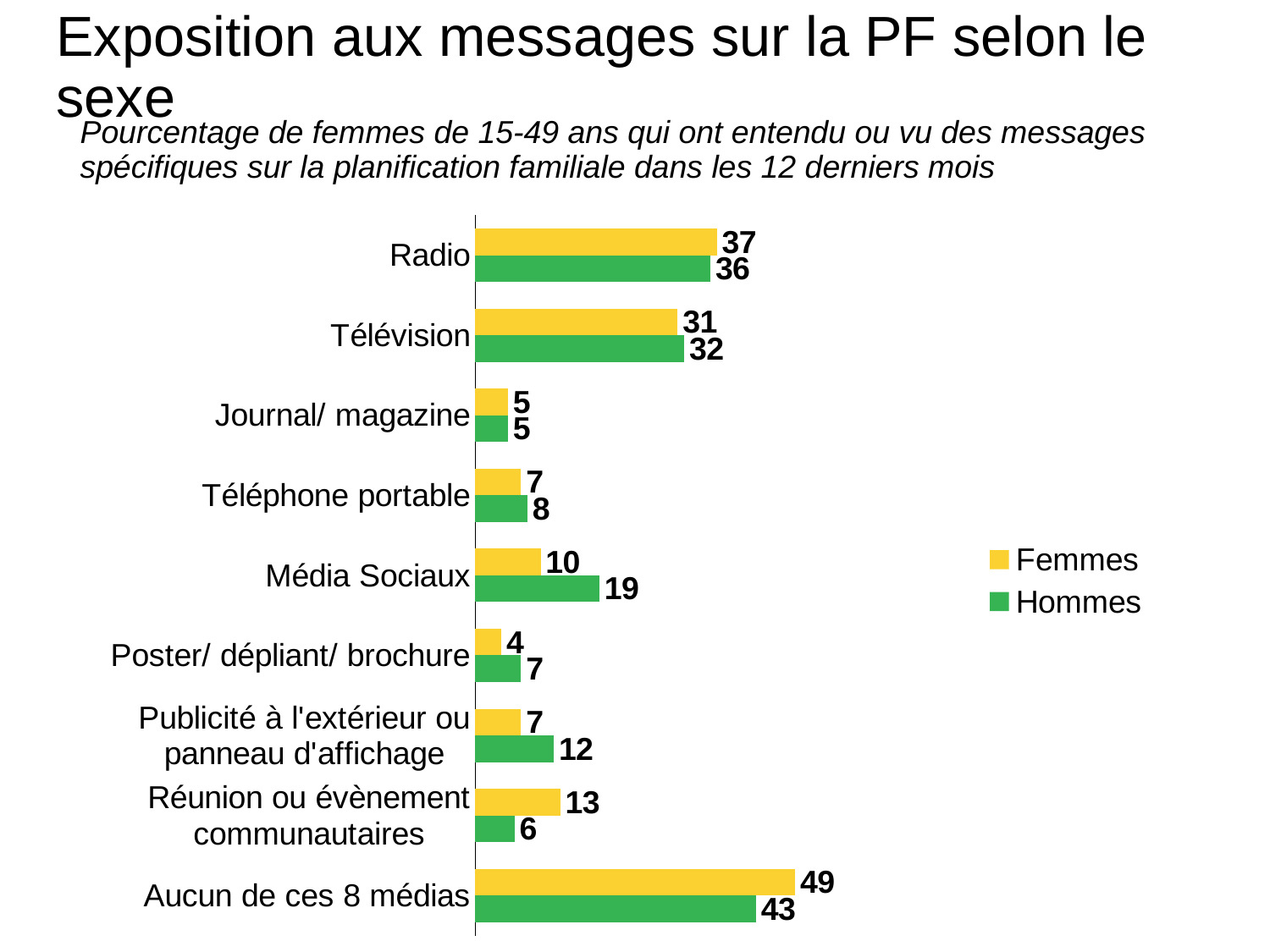

# Exposition aux messages sur la PF selon le sexe
Pourcentage de femmes de 15-49 ans qui ont entendu ou vu des messages spécifiques sur la planification familiale dans les 12 derniers mois

### Chart

| Category | Hommes | Femmes |
|---|---|---|
| Aucun de ces 8 médias | 43.0 | 49.0 |
| Réunion ou évènement communautaires | 6.0 | 13.0 |
| Publicité à l'extérieur ou panneau d'affichage | 12.0 | 7.0 |
| Poster/ dépliant/ brochure | 7.0 | 4.0 |
| Média Sociaux | 19.0 | 10.0 |
| Téléphone portable | 8.0 | 7.0 |
| Journal/ magazine | 5.0 | 5.0 |
| Télévision | 32.0 | 31.0 |
| Radio | 36.0 | 37.0 |